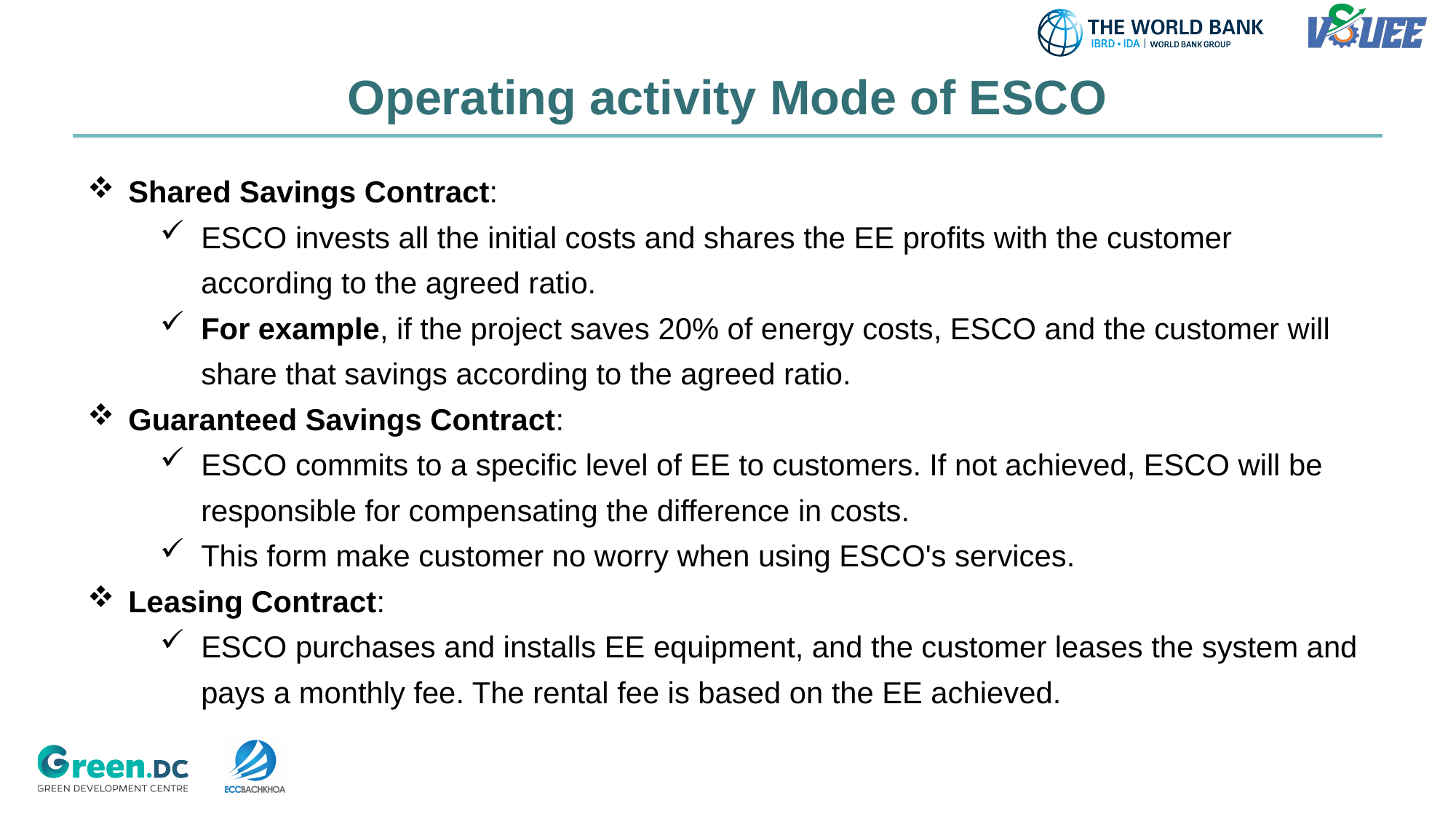

# Operating activity Mode of ESCO
Shared Savings Contract:
ESCO invests all the initial costs and shares the EE profits with the customer according to the agreed ratio.
For example, if the project saves 20% of energy costs, ESCO and the customer will share that savings according to the agreed ratio.
Guaranteed Savings Contract:
ESCO commits to a specific level of EE to customers. If not achieved, ESCO will be responsible for compensating the difference in costs.
This form make customer no worry when using ESCO's services.
Leasing Contract:
ESCO purchases and installs EE equipment, and the customer leases the system and pays a monthly fee. The rental fee is based on the EE achieved.